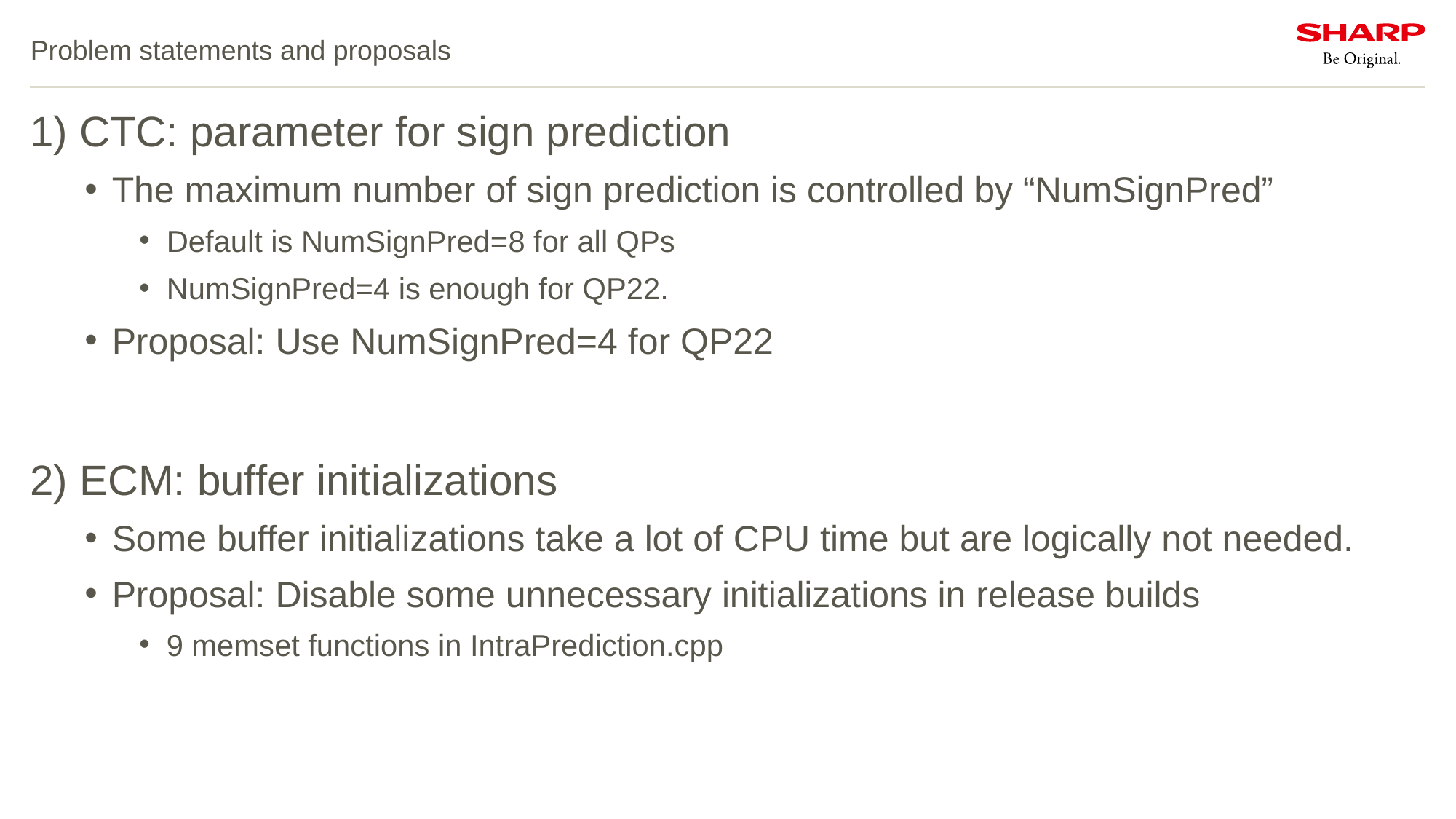

# Problem statements and proposals
1) CTC: parameter for sign prediction
The maximum number of sign prediction is controlled by “NumSignPred”
Default is NumSignPred=8 for all QPs
NumSignPred=4 is enough for QP22.
Proposal: Use NumSignPred=4 for QP22

2) ECM: buffer initializations
Some buffer initializations take a lot of CPU time but are logically not needed.
Proposal: Disable some unnecessary initializations in release builds
9 memset functions in IntraPrediction.cpp